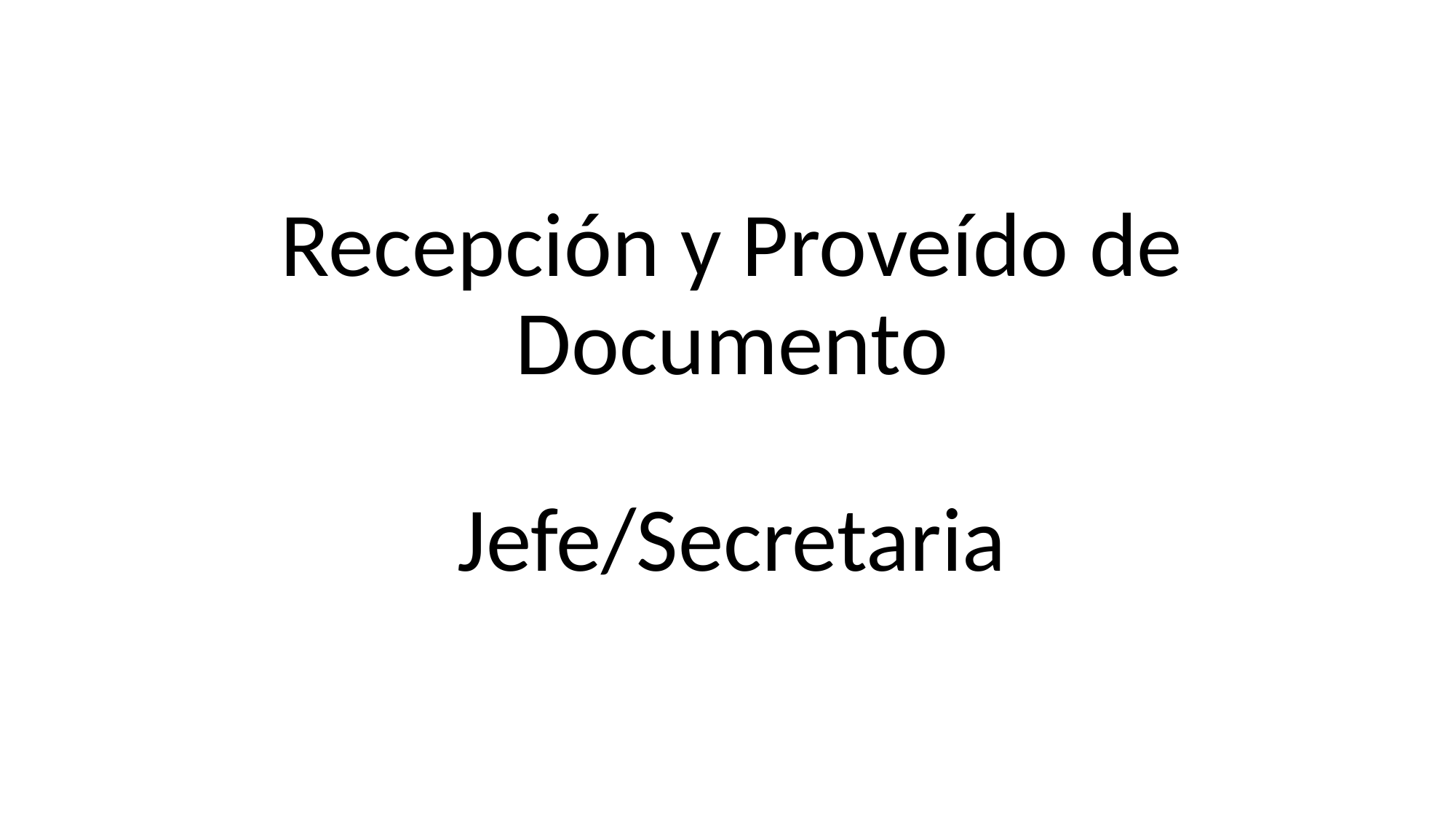

# Recepción y Proveído de Documento Jefe/Secretaria